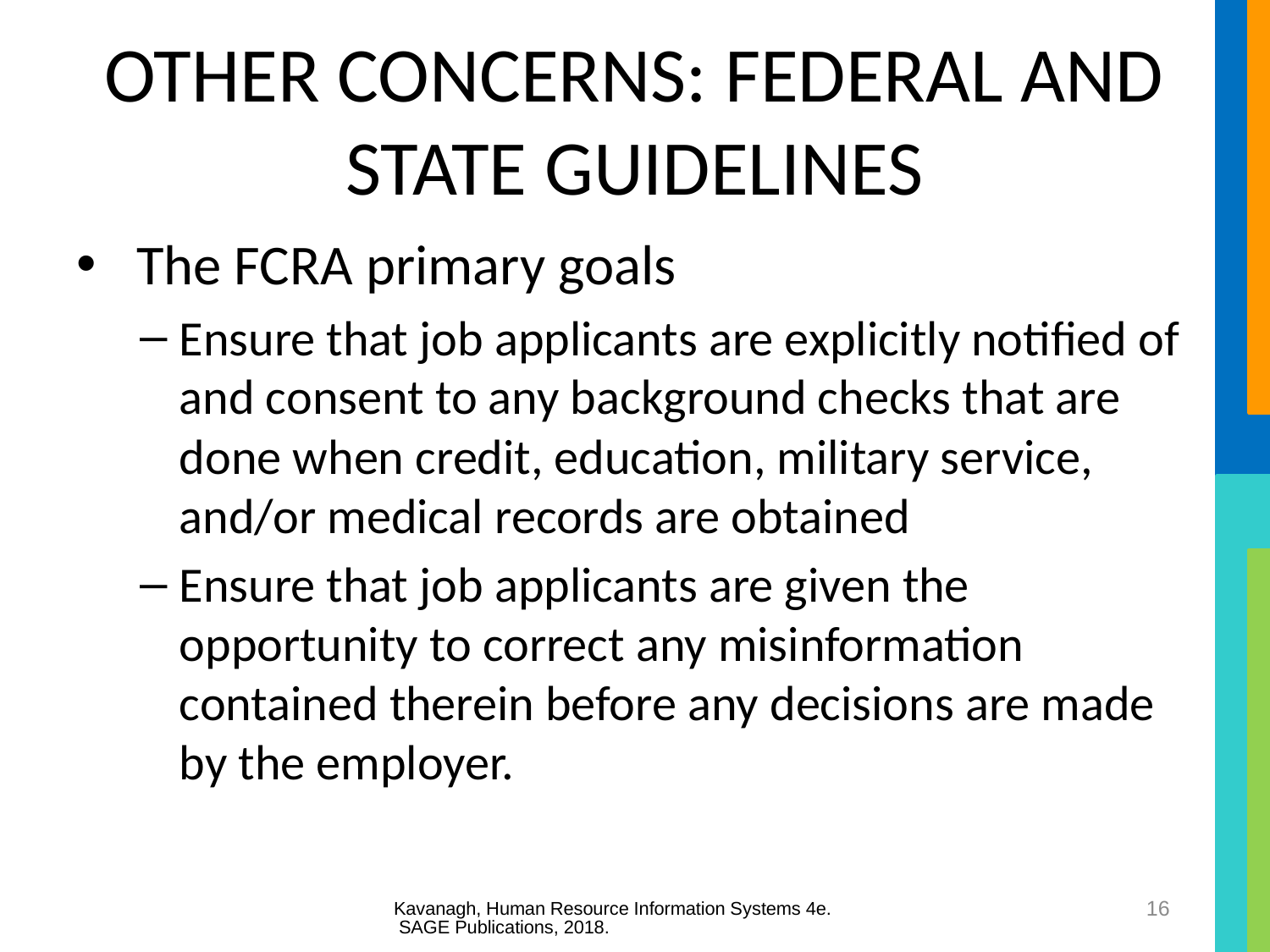

# OTHER CONCERNS: FEDERAL AND STATE GUIDELINES
 The FCRA primary goals
Ensure that job applicants are explicitly notified of and consent to any background checks that are done when credit, education, military service, and/or medical records are obtained
Ensure that job applicants are given the opportunity to correct any misinformation contained therein before any decisions are made by the employer.

Kavanagh, Human Resource Information Systems 4e. SAGE Publications, 2018.
16